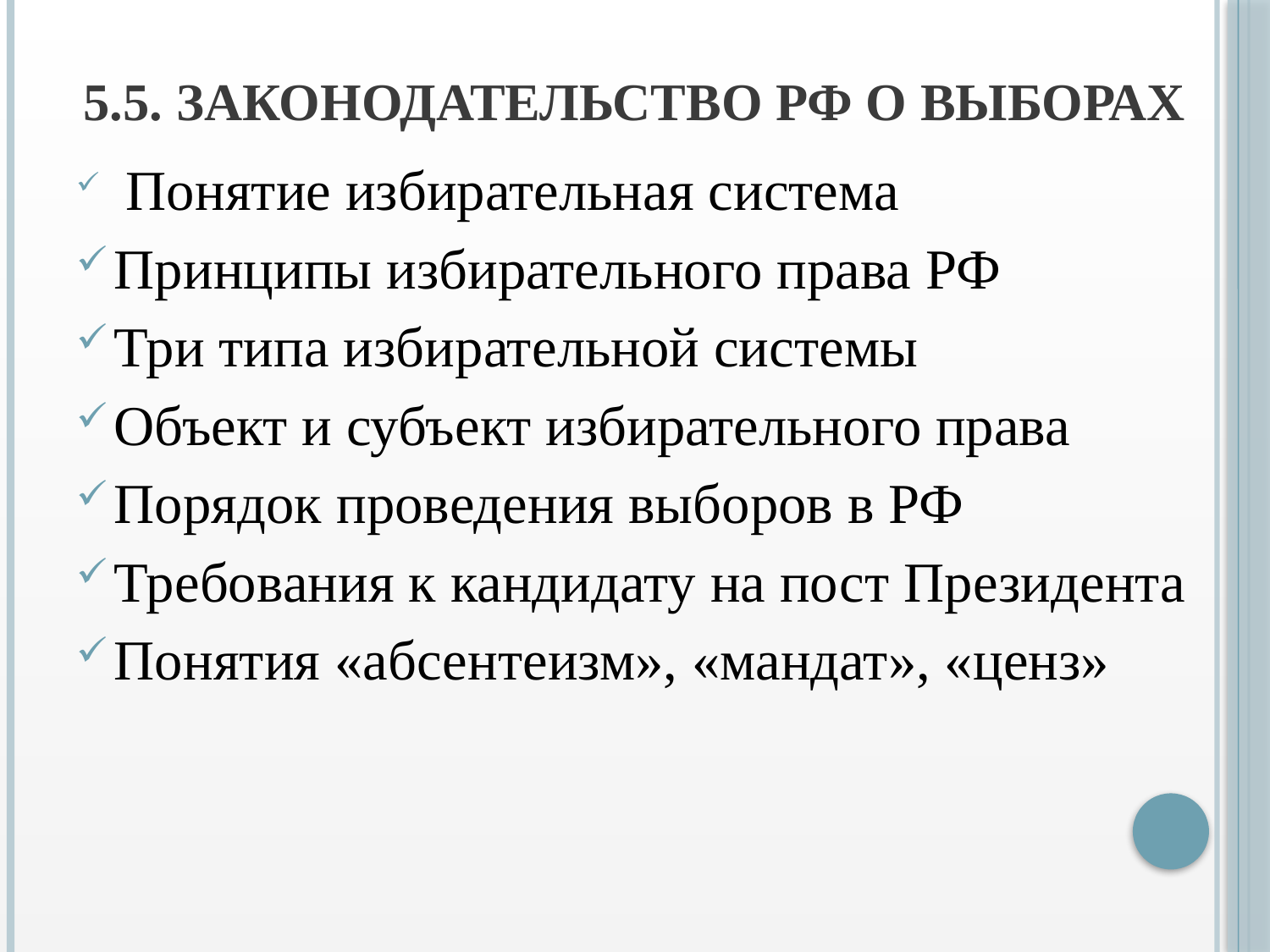

# 5.5. Законодательство РФ о выборах
 Понятие избирательная система
Принципы избирательного права РФ
Три типа избирательной системы
Объект и субъект избирательного права
Порядок проведения выборов в РФ
Требования к кандидату на пост Президента
Понятия «абсентеизм», «мандат», «ценз»